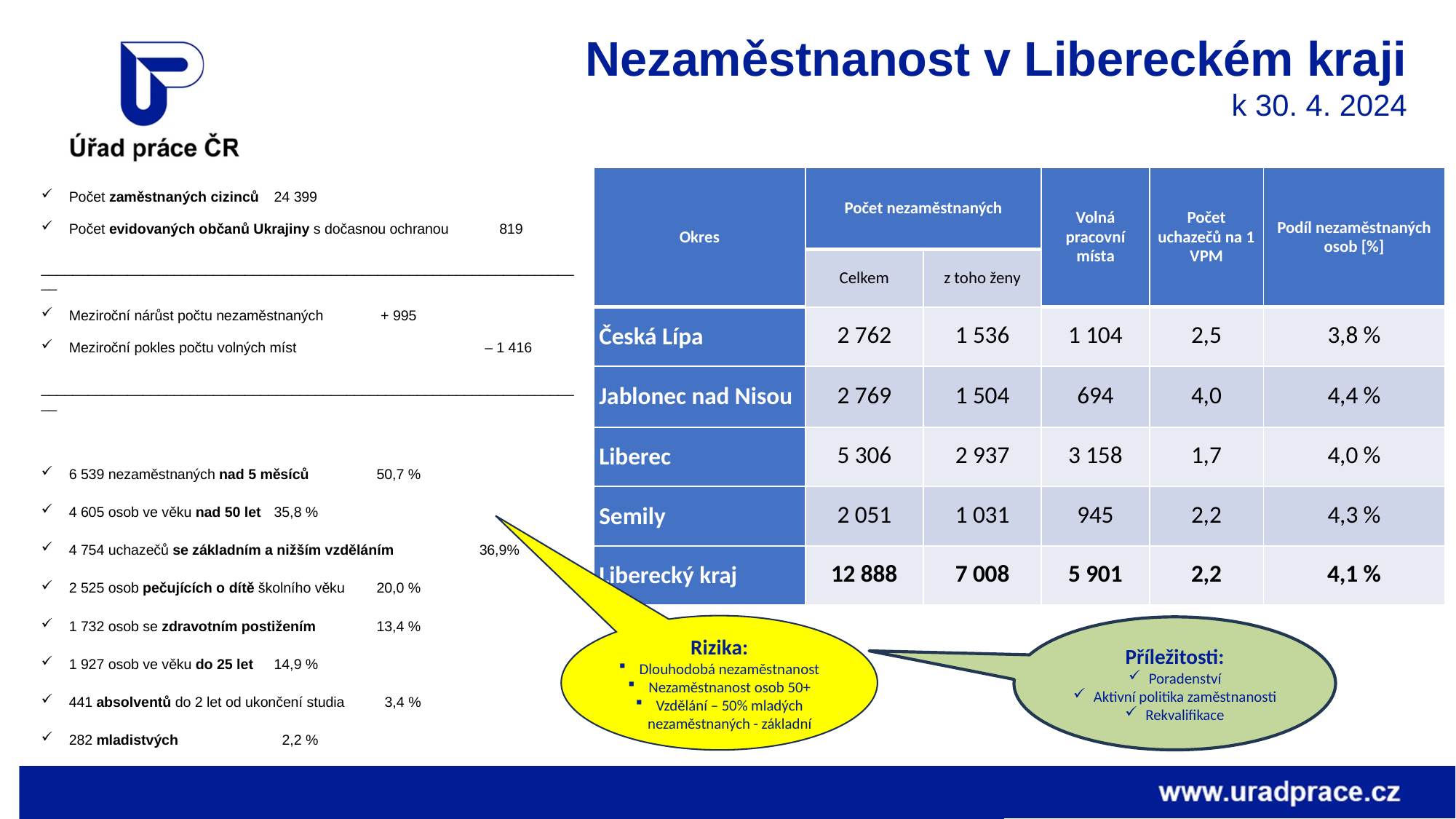

Nezaměstnanost v Libereckém kraji
k 30. 4. 2024
| Okres | Počet nezaměstnaných |  | Volná pracovní místa | Počet uchazečů na 1 VPM | Podíl nezaměstnaných osob [%] |
| --- | --- | --- | --- | --- | --- |
|  | Celkem | z toho ženy |  |  |  |
| Česká Lípa | 2 762 | 1 536 | 1 104 | 2,5 | 3,8 % |
| Jablonec nad Nisou | 2 769 | 1 504 | 694 | 4,0 | 4,4 % |
| Liberec | 5 306 | 2 937 | 3 158 | 1,7 | 4,0 % |
| Semily | 2 051 | 1 031 | 945 | 2,2 | 4,3 % |
| Liberecký kraj | 12 888 | 7 008 | 5 901 | 2,2 | 4,1 % |
Počet zaměstnaných cizinců 		24 399
Počet evidovaných občanů Ukrajiny s dočasnou ochranou 	     819

______________________________________________________________________
Meziroční nárůst počtu nezaměstnaných 		 + 995
Meziroční pokles počtu volných míst 	                           – 1 416
______________________________________________________________________

6 539 nezaměstnaných nad 5 měsíců 		50,7 %
4 605 osob ve věku nad 50 let 		35,8 %
4 754 uchazečů se základním a nižším vzděláním 	36,9%
2 525 osob pečujících o dítě školního věku 		20,0 %
1 732 osob se zdravotním postižením 		13,4 %
1 927 osob ve věku do 25 let 		14,9 %
441 absolventů do 2 let od ukončení studia 		  3,4 %
282 mladistvých 			  2,2 %

Rizika:
Dlouhodobá nezaměstnanost
Nezaměstnanost osob 50+
Vzdělání – 50% mladých nezaměstnaných - základní
Příležitosti:
Poradenství
Aktivní politika zaměstnanosti
Rekvalifikace